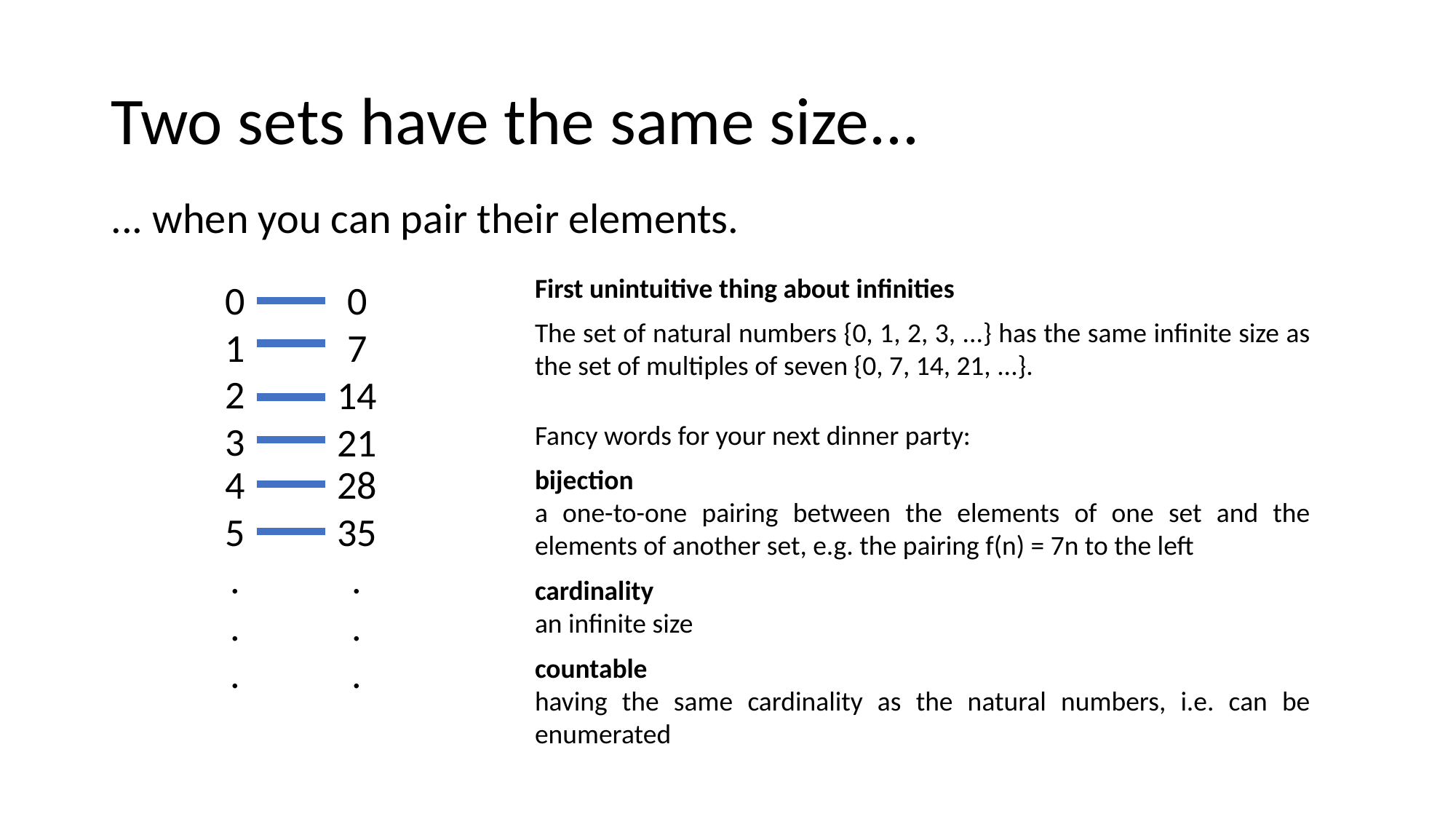

# Two sets have the same size...
... when you can pair their elements.
First unintuitive thing about infinities
The set of natural numbers {0, 1, 2, 3, ...} has the same infinite size as the set of multiples of seven {0, 7, 14, 21, ...}.
0
1
2
3
0
7
14
21
Fancy words for your next dinner party:
bijection
a one-to-one pairing between the elements of one set and the elements of another set, e.g. the pairing f(n) = 7n to the left
cardinality
an infinite size
countable
having the same cardinality as the natural numbers, i.e. can be enumerated
4
5
.
.
.
28
35
.
.
.